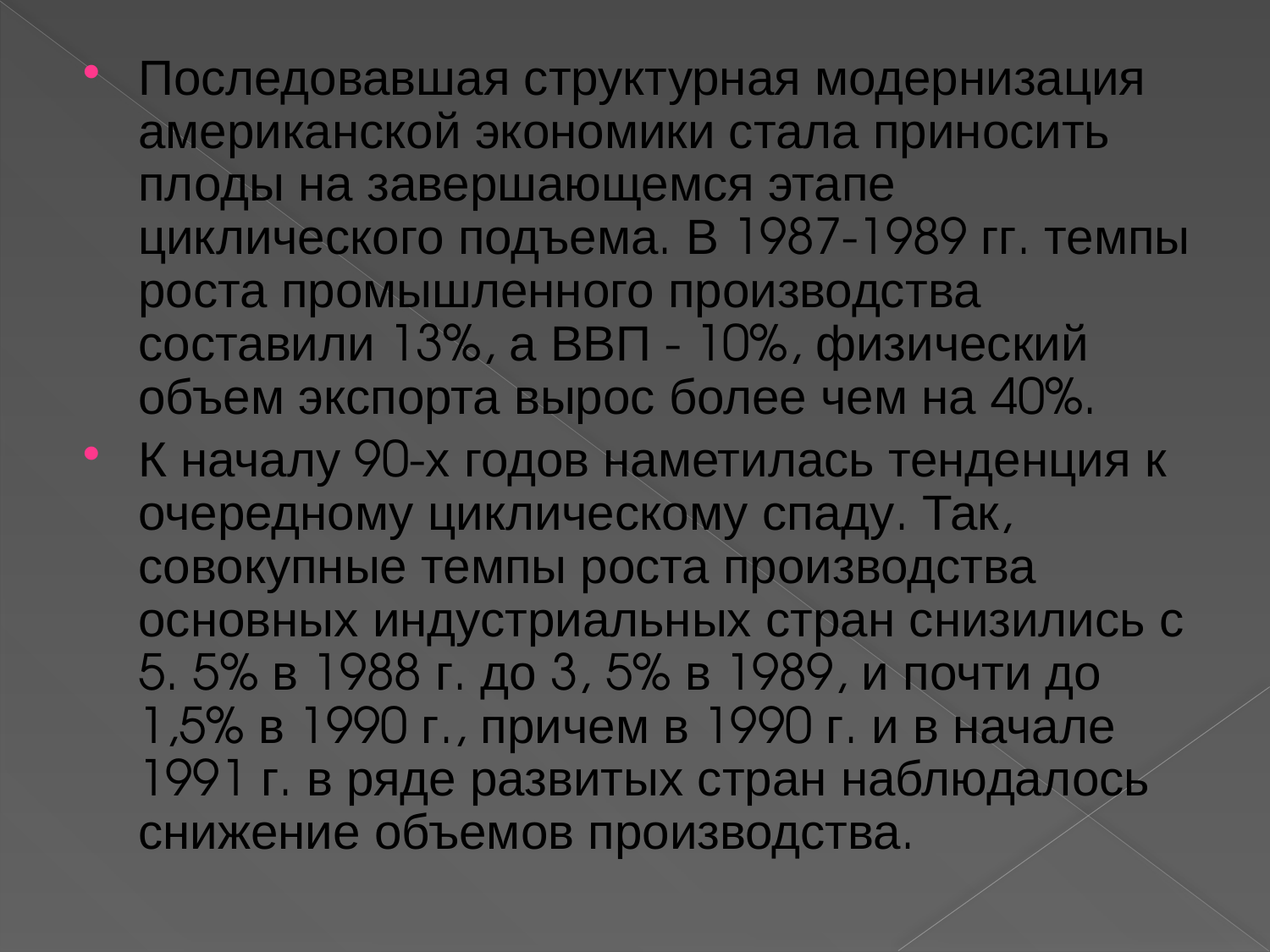

Последовавшая структурная модернизация американской экономики стала приносить плоды на завершающемся этапе циклического подъема. В 1987-1989 гг. темпы роста промышленного производства составили 13%, а ВВП - 10%, физический объем экспорта вырос более чем на 40%.
К началу 90-х годов наметилась тенденция к очередному циклическому спаду. Так, совокупные темпы роста производства основных индустриальных стран снизились с 5. 5% в 1988 г. до 3, 5% в 1989, и почти до 1,5% в 1990 г., причем в 1990 г. и в начале 1991 г. в ряде развитых стран наблюдалось снижение объемов производства.